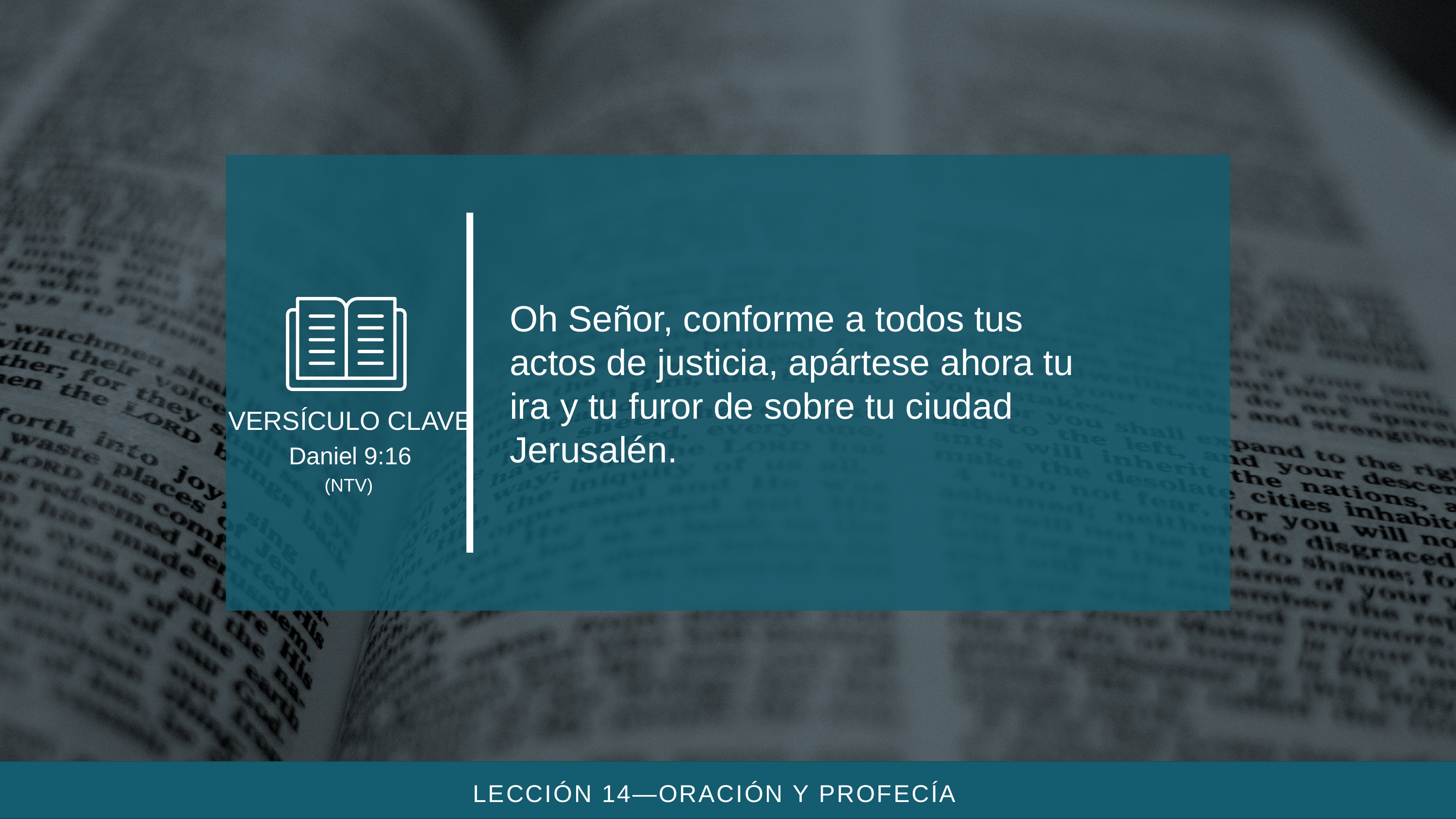

Oh Señor, conforme a todos tus actos de justicia, apártese ahora tu ira y tu furor de sobre tu ciudad Jerusalén.
(NTV)